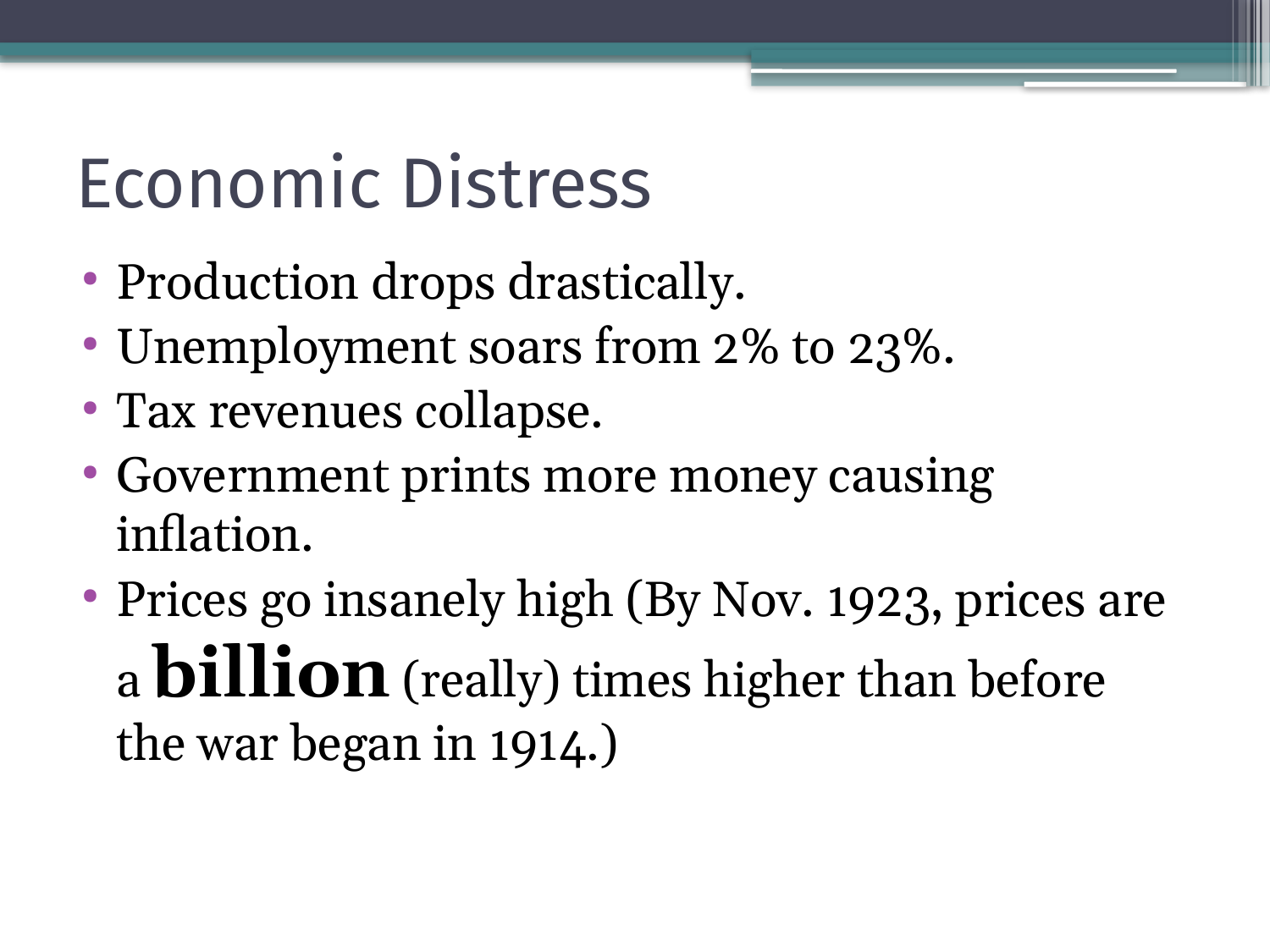

# Economic Distress
Production drops drastically.
Unemployment soars from 2% to 23%.
Tax revenues collapse.
Government prints more money causing inflation.
Prices go insanely high (By Nov. 1923, prices are a billion (really) times higher than before the war began in 1914.)